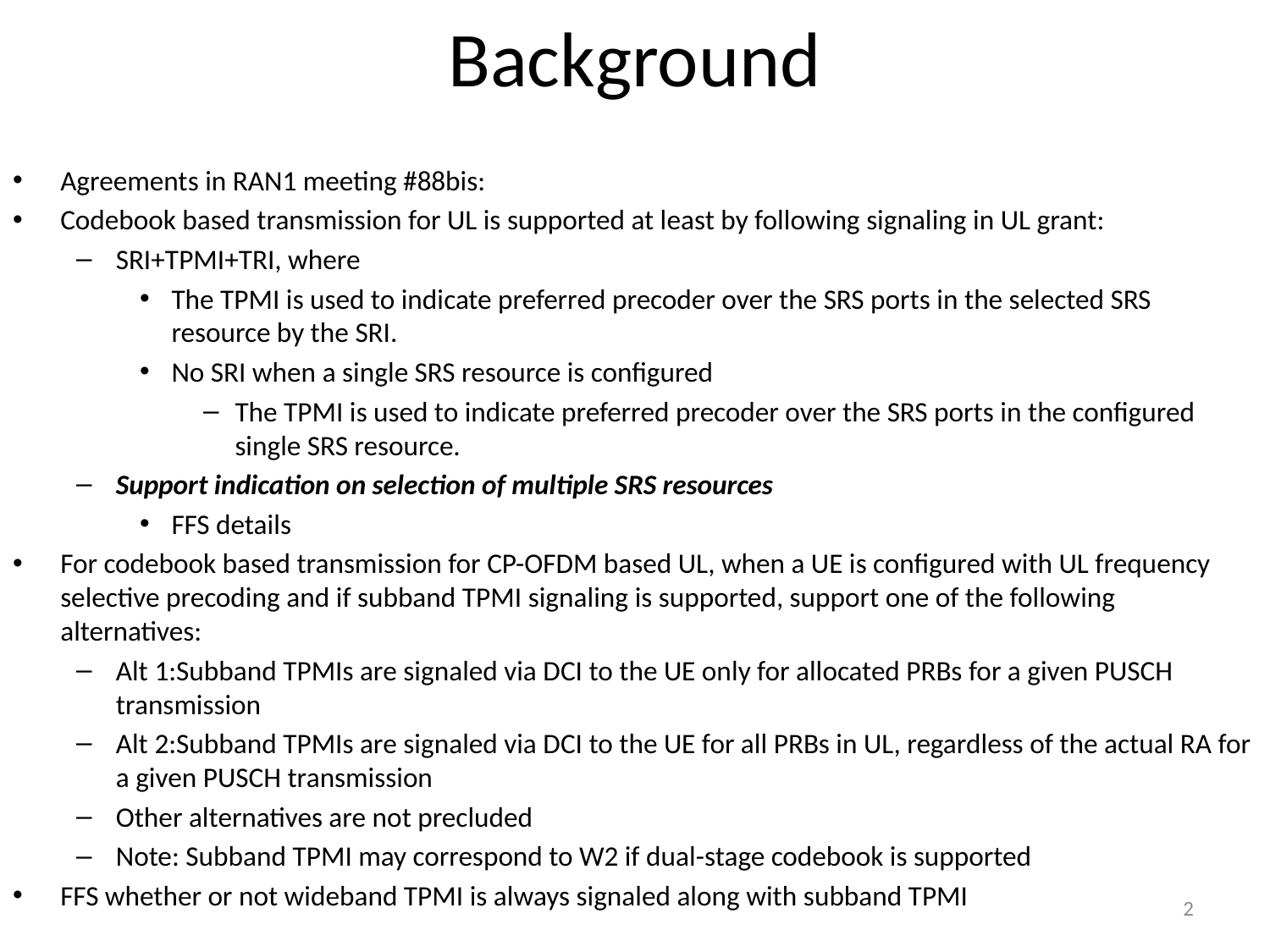

# Background
Agreements in RAN1 meeting #88bis:
Codebook based transmission for UL is supported at least by following signaling in UL grant:
SRI+TPMI+TRI, where
The TPMI is used to indicate preferred precoder over the SRS ports in the selected SRS resource by the SRI.
No SRI when a single SRS resource is configured
The TPMI is used to indicate preferred precoder over the SRS ports in the configured single SRS resource.
Support indication on selection of multiple SRS resources
FFS details
For codebook based transmission for CP-OFDM based UL, when a UE is configured with UL frequency selective precoding and if subband TPMI signaling is supported, support one of the following alternatives:
Alt 1:Subband TPMIs are signaled via DCI to the UE only for allocated PRBs for a given PUSCH transmission
Alt 2:Subband TPMIs are signaled via DCI to the UE for all PRBs in UL, regardless of the actual RA for a given PUSCH transmission
Other alternatives are not precluded
Note: Subband TPMI may correspond to W2 if dual-stage codebook is supported
FFS whether or not wideband TPMI is always signaled along with subband TPMI

2